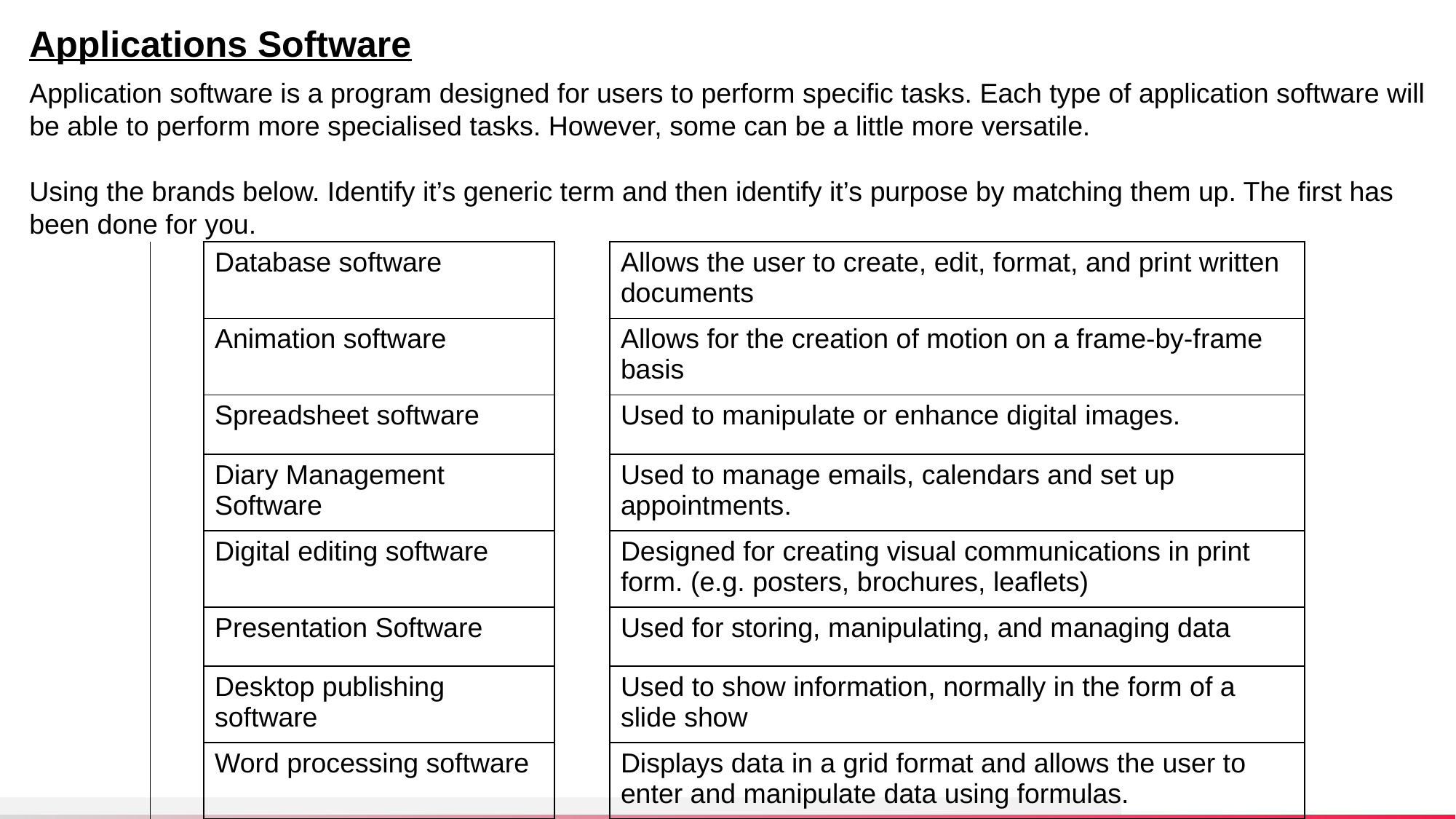

Applications Software
Application software is a program designed for users to perform specific tasks. Each type of application software will be able to perform more specialised tasks. However, some can be a little more versatile.

Using the brands below. Identify it’s generic term and then identify it’s purpose by matching them up. The first has been done for you.

|  | Database software |  | Allows the user to create, edit, format, and print written documents |
| --- | --- | --- | --- |
|  | Animation software |  | Allows for the creation of motion on a frame-by-frame basis |
|  | Spreadsheet software |  | Used to manipulate or enhance digital images. |
|  | Diary Management Software |  | Used to manage emails, calendars and set up appointments. |
|  | Digital editing software |  | Designed for creating visual communications in print form. (e.g. posters, brochures, leaflets) |
|  | Presentation Software |  | Used for storing, manipulating, and managing data |
|  | Desktop publishing software |  | Used to show information, normally in the form of a slide show |
|  | Word processing software |  | Displays data in a grid format and allows the user to enter and manipulate data using formulas. |